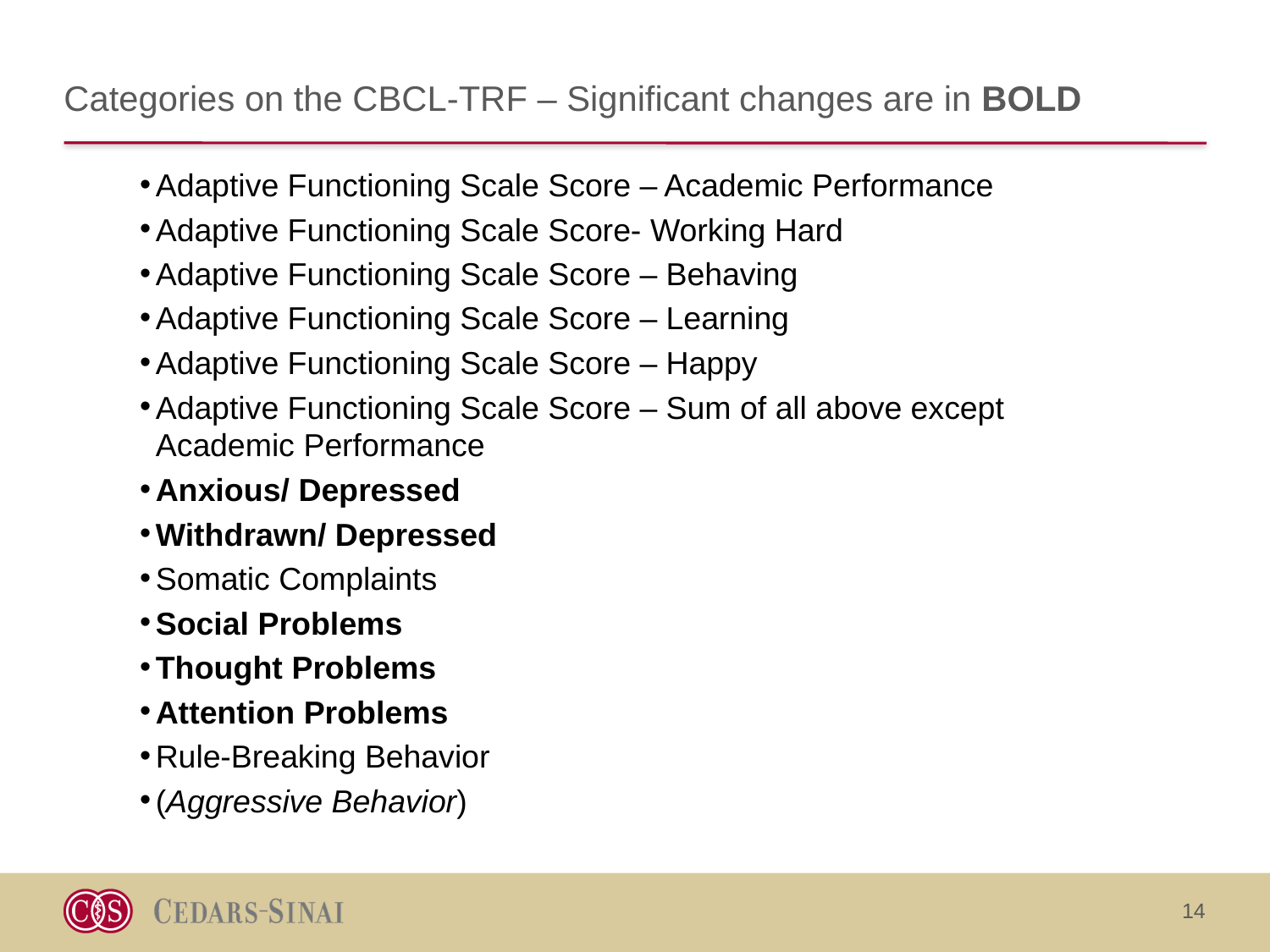

# Categories on the CBCL-TRF – Significant changes are in BOLD
Adaptive Functioning Scale Score – Academic Performance
Adaptive Functioning Scale Score- Working Hard
Adaptive Functioning Scale Score – Behaving
Adaptive Functioning Scale Score – Learning
Adaptive Functioning Scale Score – Happy
Adaptive Functioning Scale Score – Sum of all above except Academic Performance
Anxious/ Depressed
Withdrawn/ Depressed
Somatic Complaints
Social Problems
Thought Problems
Attention Problems
Rule-Breaking Behavior
(Aggressive Behavior)

14